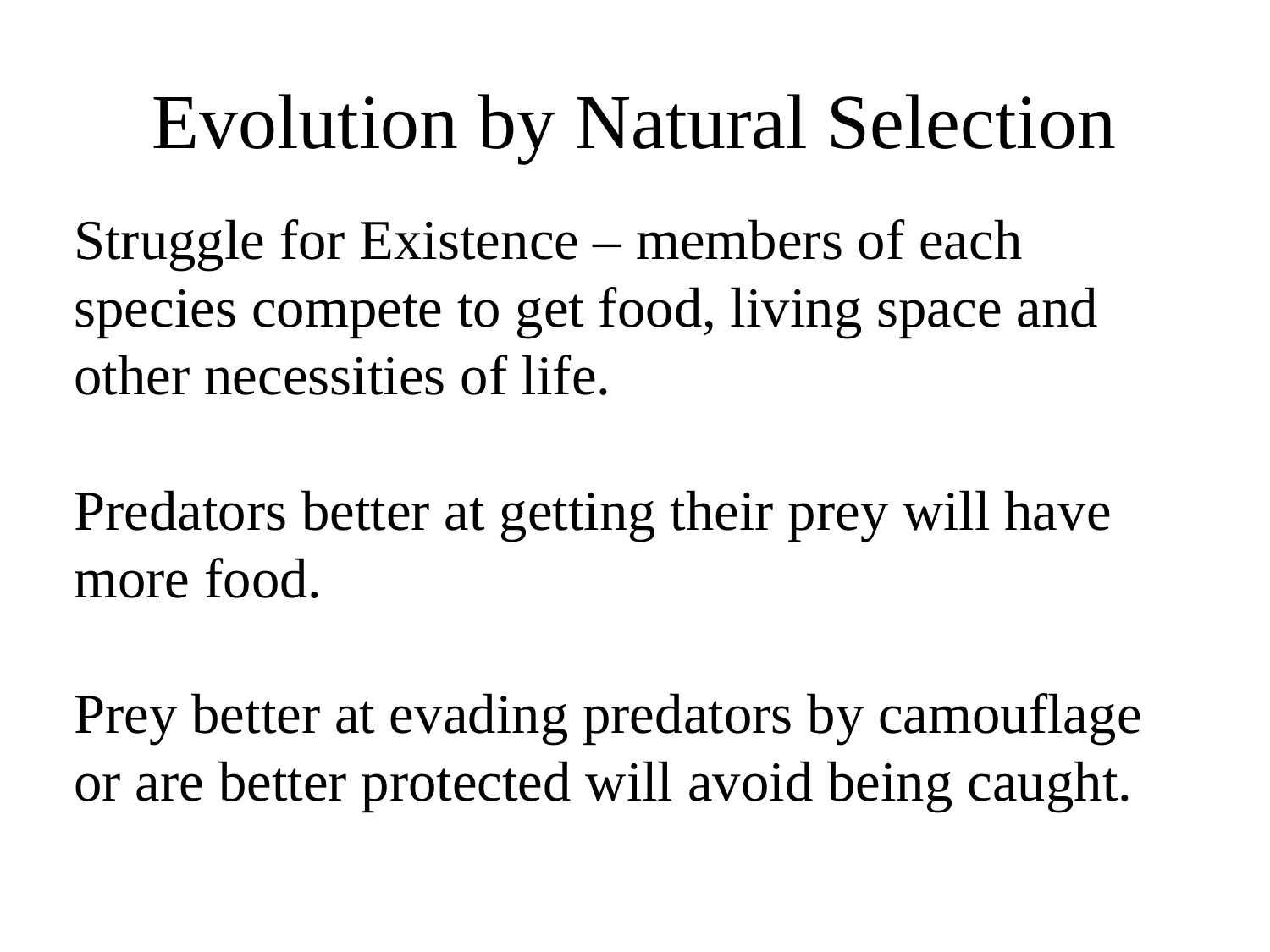

# Evolution by Natural Selection
Struggle for Existence – members of each species compete to get food, living space and other necessities of life.

Predators better at getting their prey will have more food.

Prey better at evading predators by camouflage or are better protected will avoid being caught.